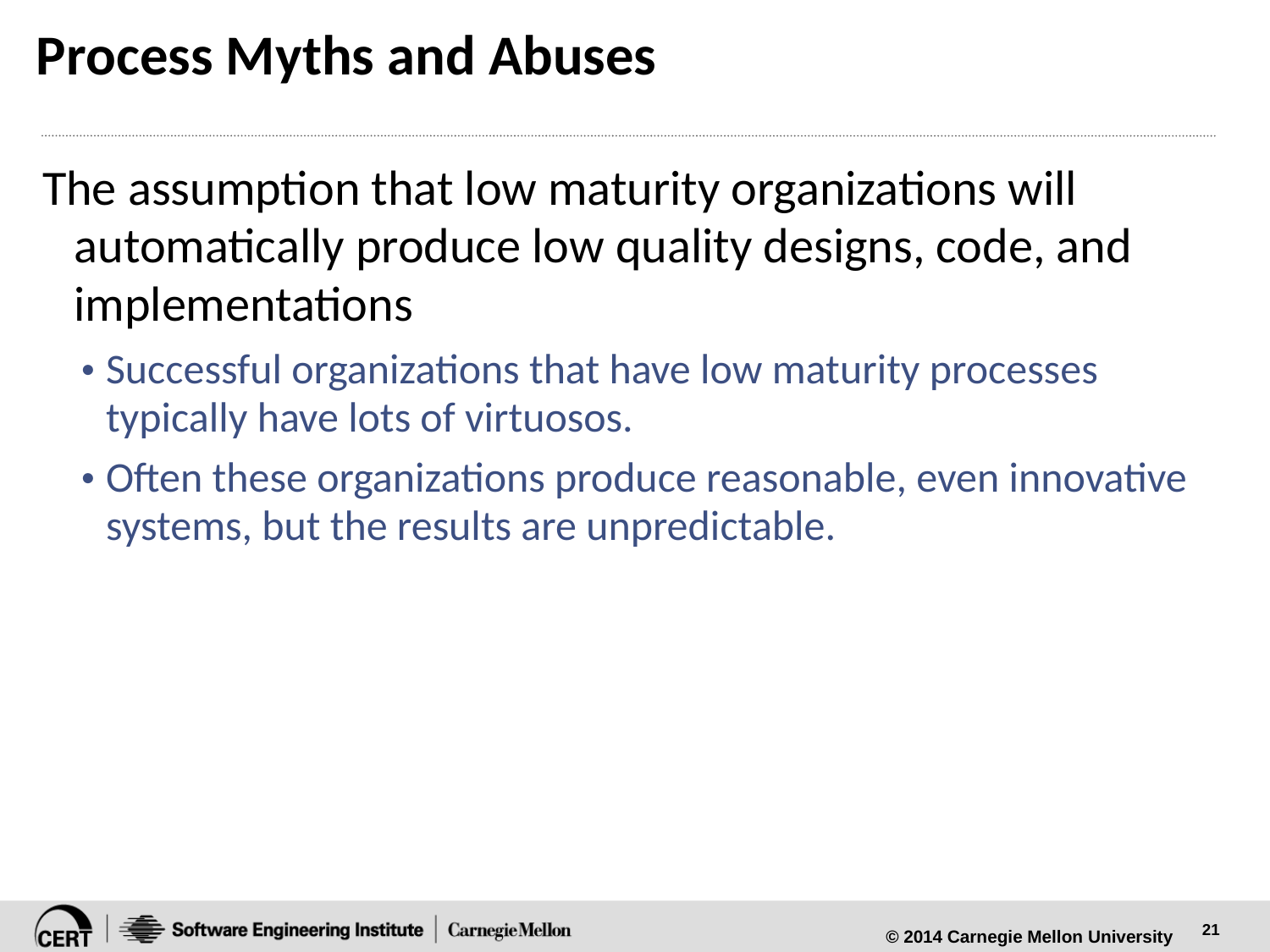

# Process Myths and Abuses
The assumption that low maturity organizations will automatically produce low quality designs, code, and implementations
Successful organizations that have low maturity processes typically have lots of virtuosos.
Often these organizations produce reasonable, even innovative systems, but the results are unpredictable.